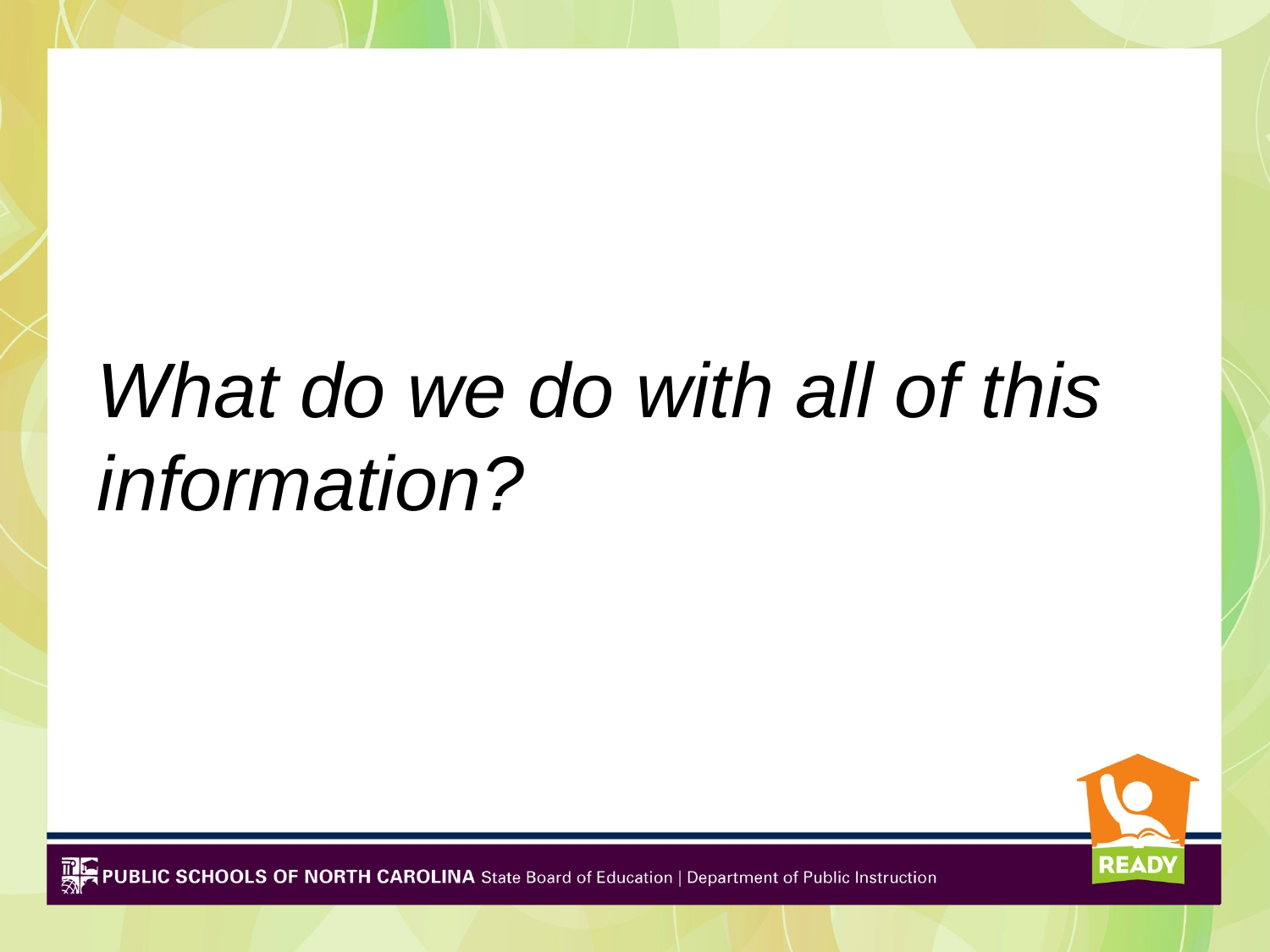

What do we do with all of this information?